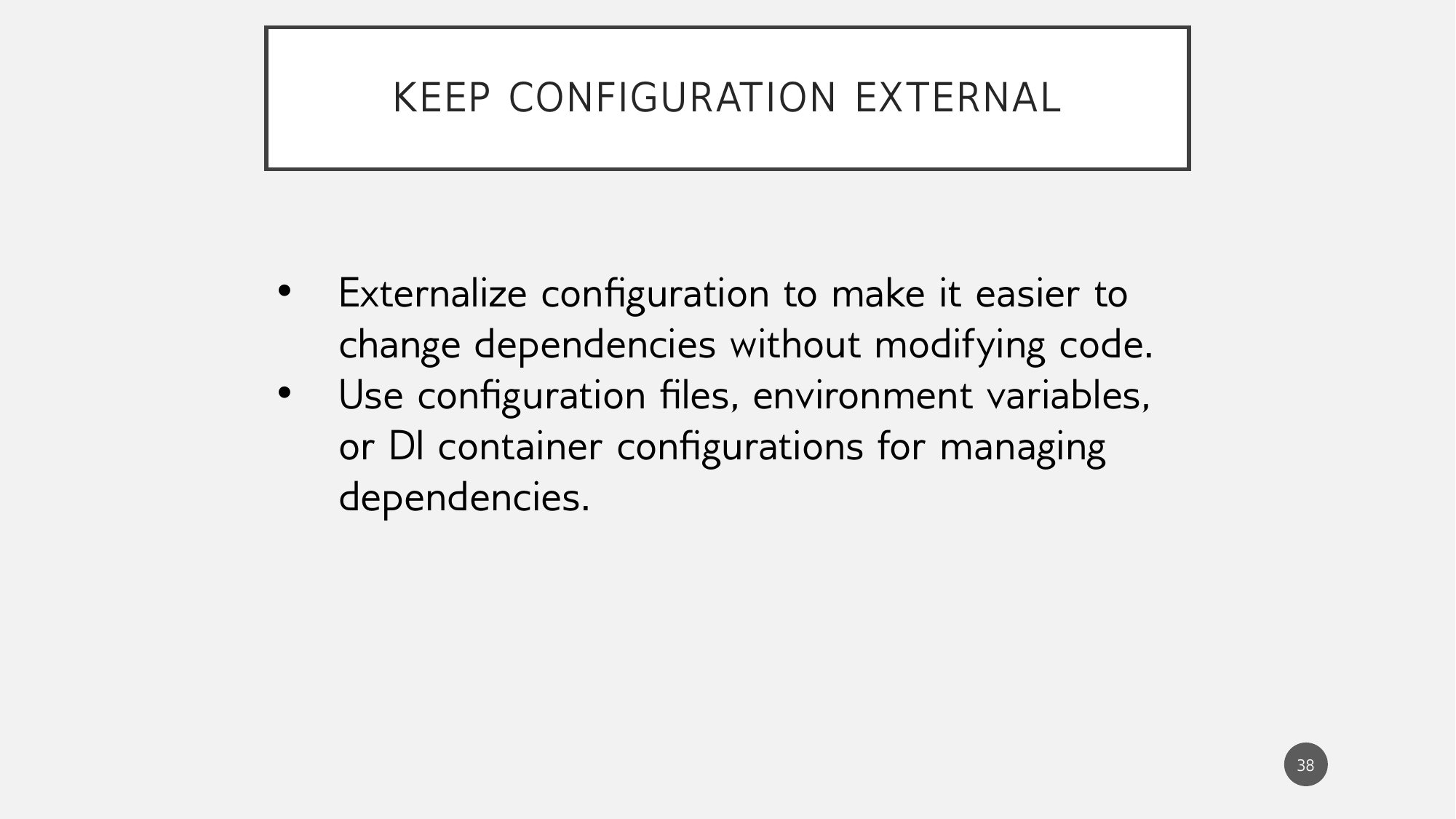

# Keep Configuration External
Externalize configuration to make it easier to change dependencies without modifying code.
Use configuration files, environment variables, or DI container configurations for managing dependencies.

38